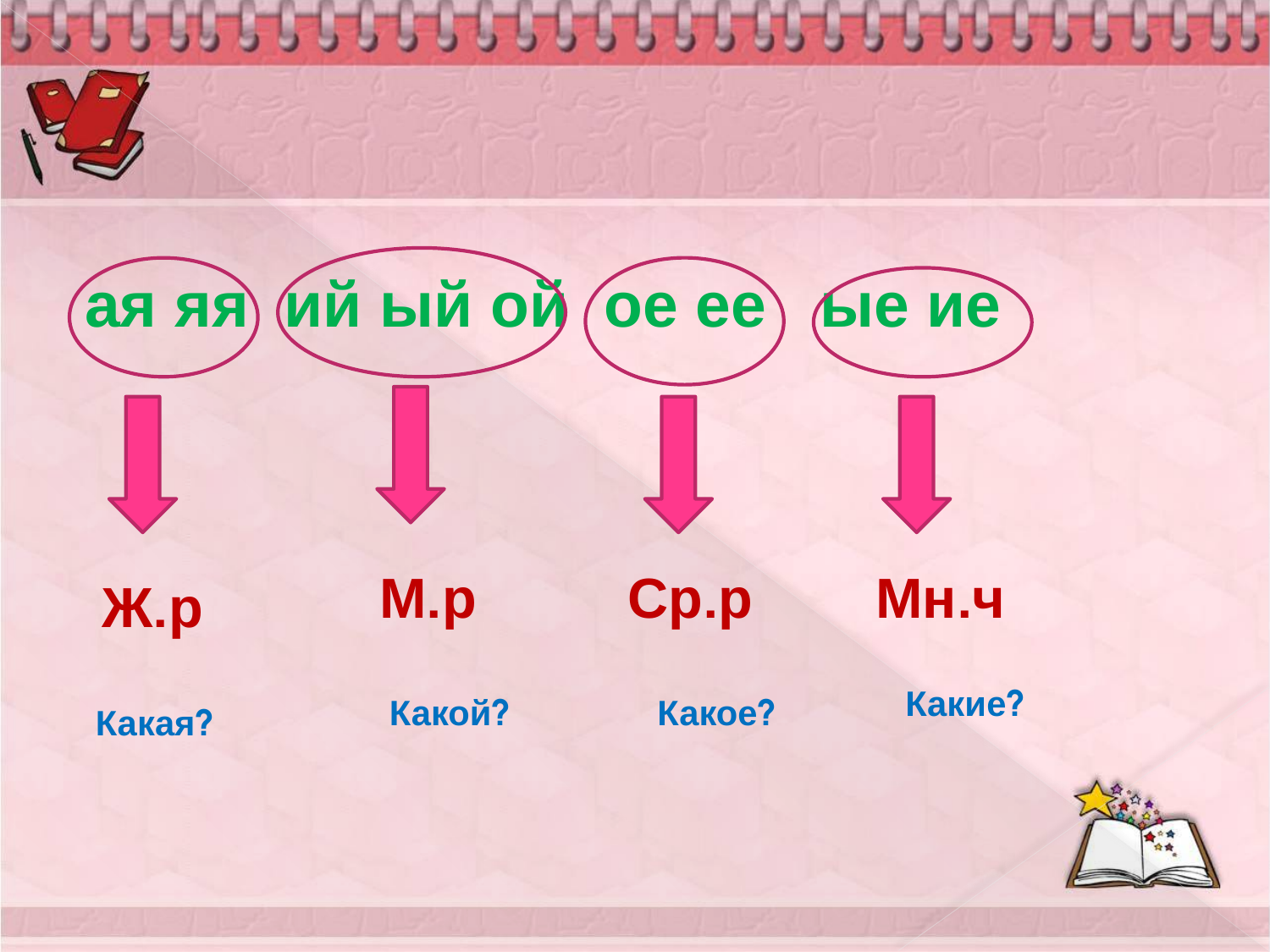

#

ая яя  ий ый ой  ое ее   ые ие

Мн.ч
М.р
Ср.р
Ж.р
Какие?
Какой?
Какое?
Какая?